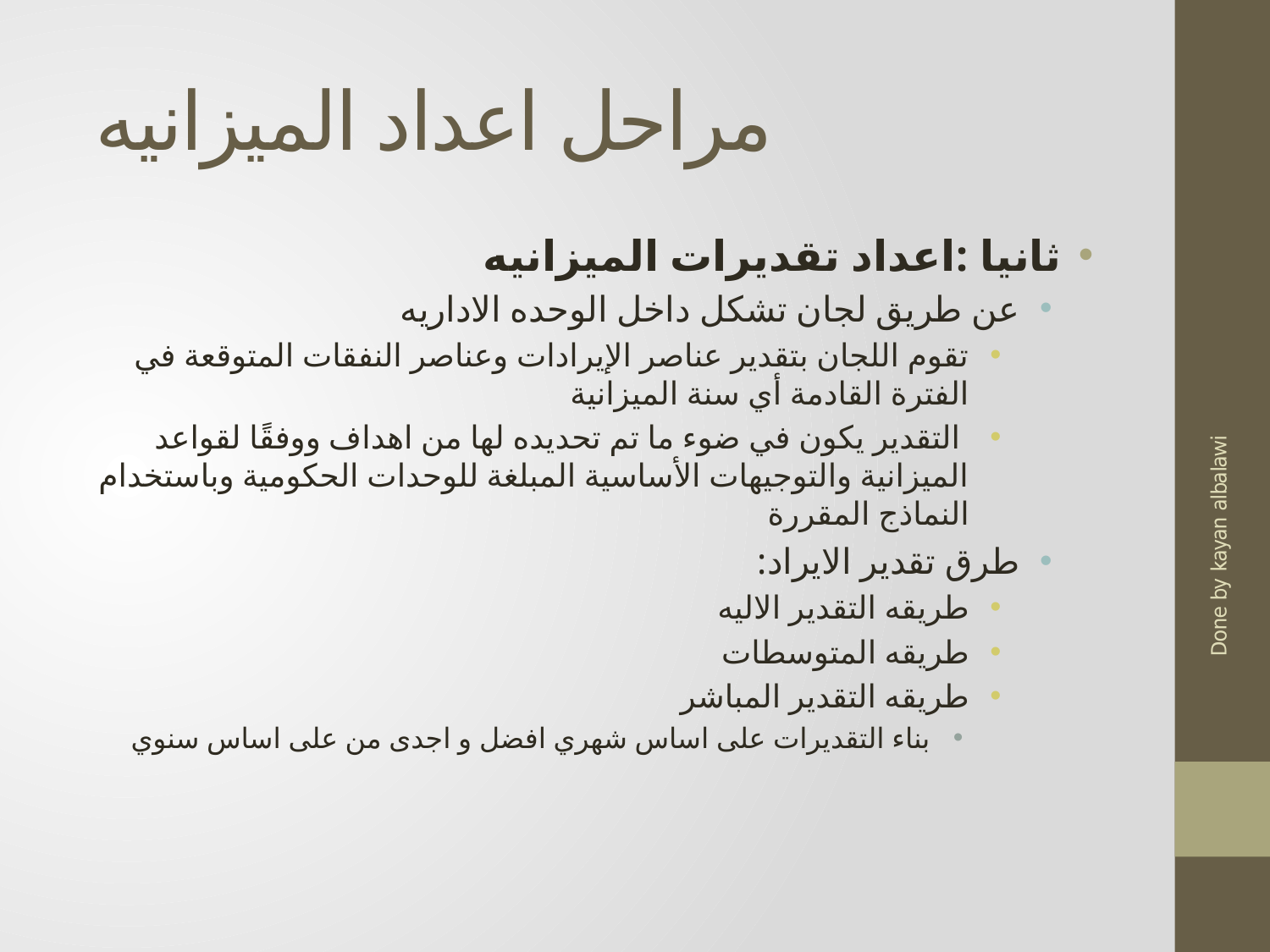

# مراحل اعداد الميزانيه
ثانيا :اعداد تقديرات الميزانيه
عن طريق لجان تشكل داخل الوحده الاداريه
تقوم اللجان بتقدير عناصر الإيرادات وعناصر النفقات المتوقعة في الفترة القادمة أي سنة الميزانية
 التقدير يكون في ضوء ما تم تحديده لها من اهداف ووفقًا لقواعد الميزانية والتوجيهات الأساسية المبلغة للوحدات الحكومية وباستخدام النماذج المقررة
طرق تقدير الايراد:
طريقه التقدير الاليه
طريقه المتوسطات
طريقه التقدير المباشر
بناء التقديرات على اساس شهري افضل و اجدى من على اساس سنوي
Done by kayan albalawi